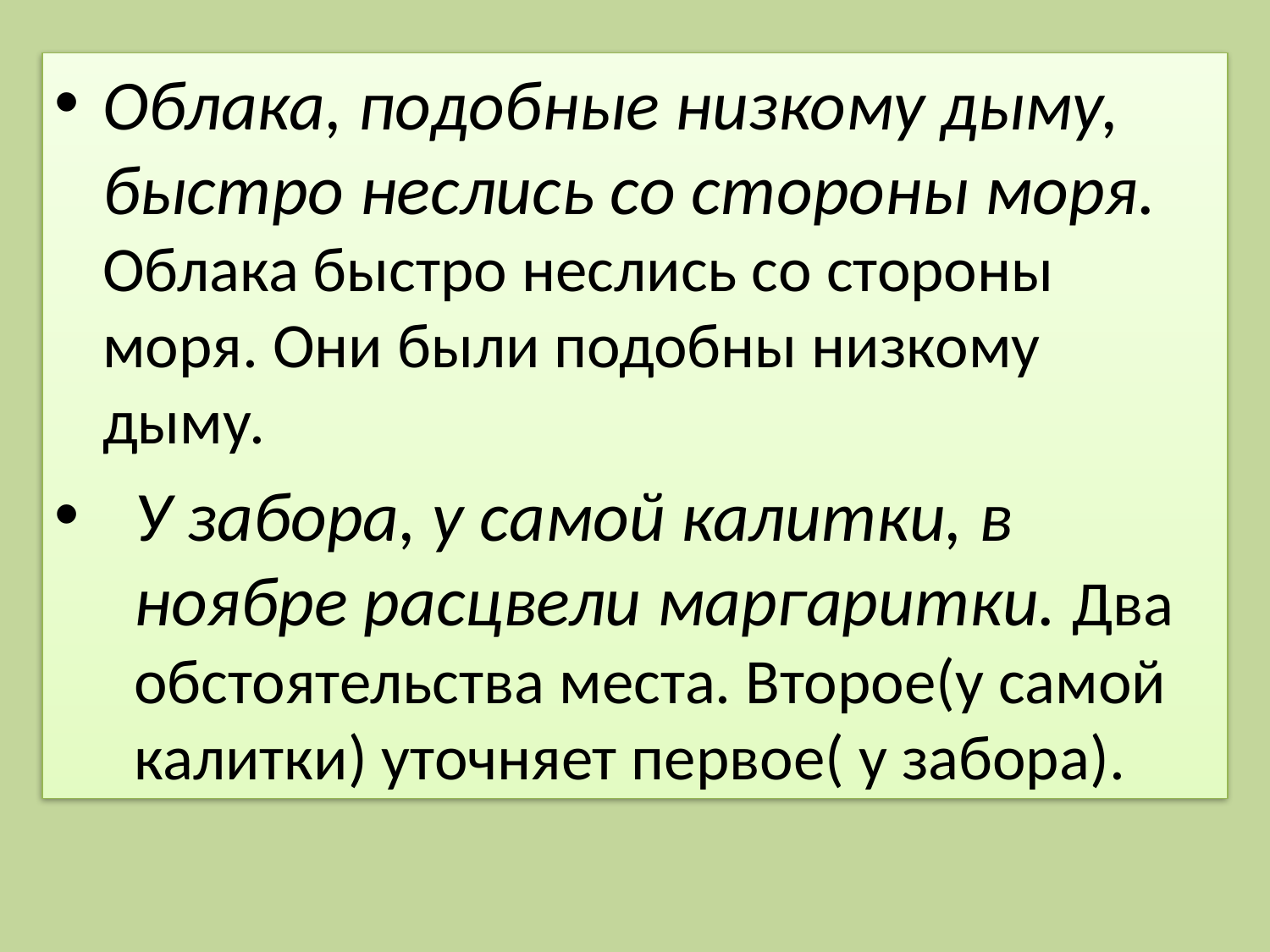

Облака, подобные низкому дыму, быстро неслись со стороны моря. Облака быстро неслись со стороны моря. Они были подобны низкому дыму.
У забора, у самой калитки, в ноябре расцвели маргаритки. Два обстоятельства места. Второе(у самой калитки) уточняет первое( у забора).